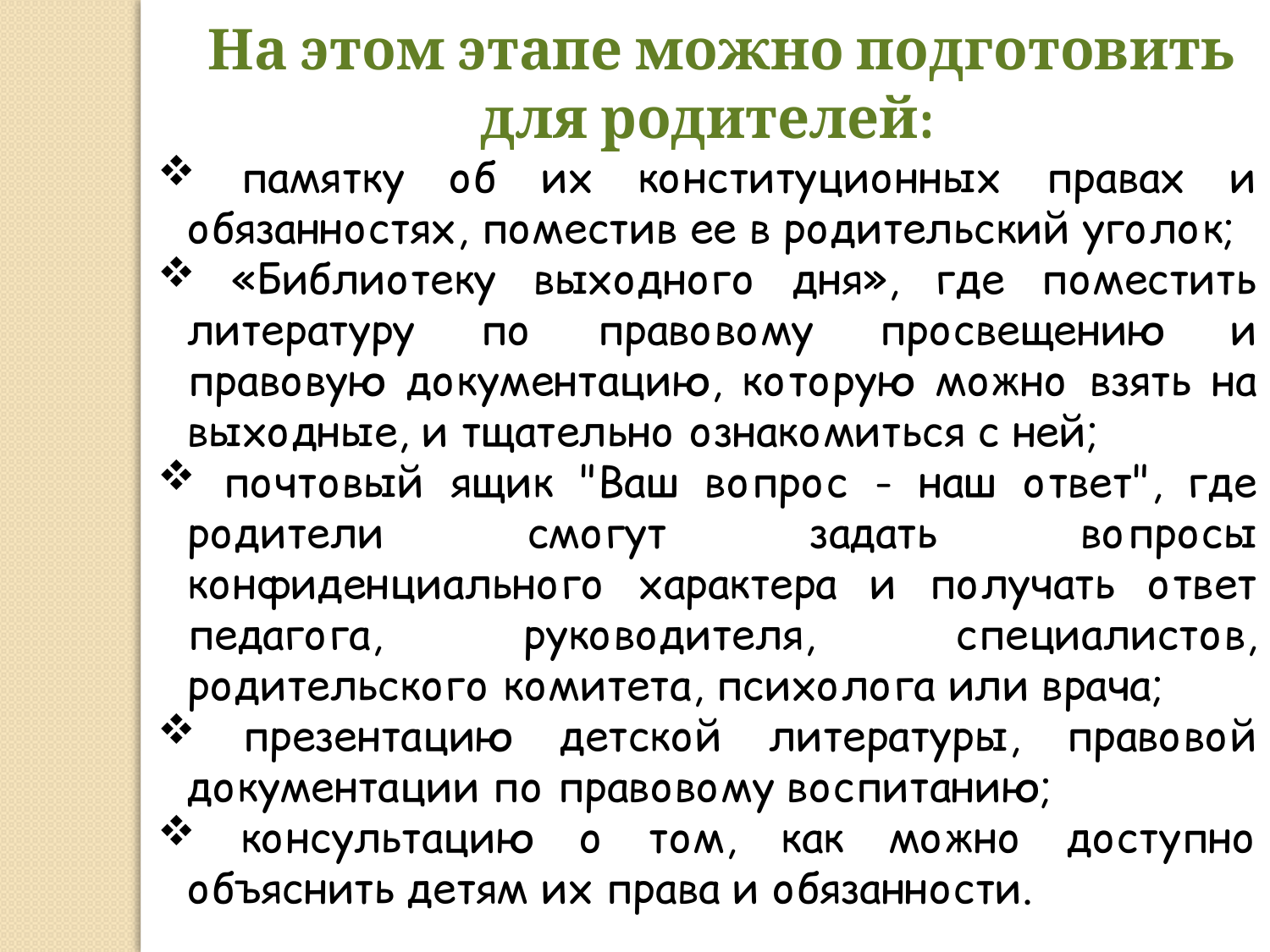

На этом этапе можно подготовить для родителей:
 памятку об их конституционных правах и обязанностях, поместив ее в родительский уголок;
 «Библиотеку выходного дня», где поместить литературу по правовому просвещению и правовую документацию, которую можно взять на выходные, и тщательно ознакомиться с ней;
 почтовый ящик "Ваш вопрос - наш ответ", где родители смогут задать вопросы конфиденциального характера и получать ответ педагога, руководителя, специалистов, родительского комитета, психолога или врача;
 презентацию детской литературы, правовой документации по правовому воспитанию;
 консультацию о том, как можно доступно объяснить детям их права и обязанности.